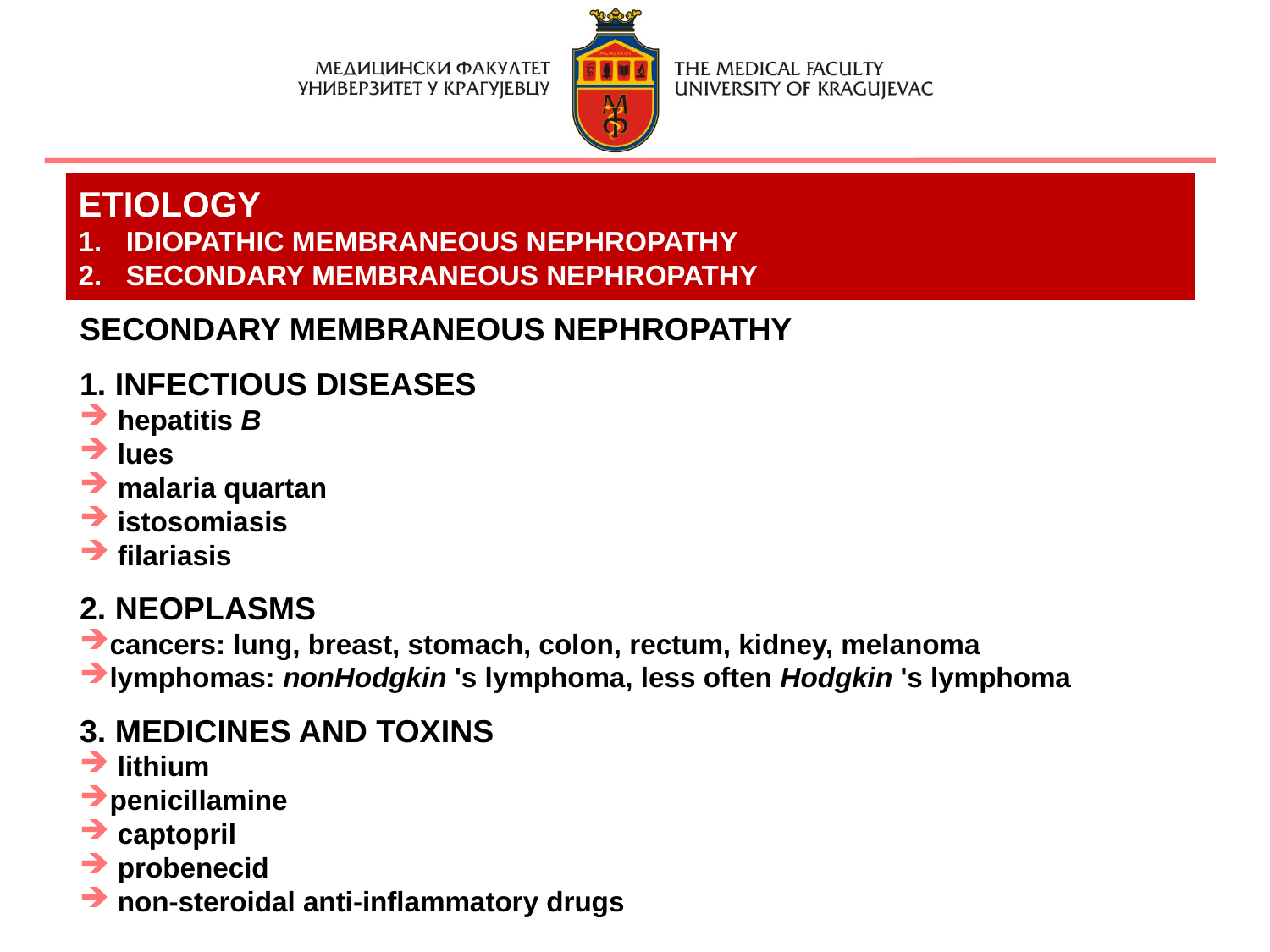

ETIOLOGY
IDIOPATHIC MEMBRANEOUS NEPHROPATHY
SECONDARY MEMBRANEOUS NEPHROPATHY
SECONDARY MEMBRANEOUS NEPHROPATHY

1. INFECTIOUS DISEASES
 hepatitis B
 lues
 malaria quartan
 istosomiasis
 filariasis

2. NEOPLASMS
cancers: lung, breast, stomach, colon, rectum, kidney, melanoma
lymphomas: nonHodgkin 's lymphoma, less often Hodgkin 's lymphoma

3. MEDICINES AND TOXINS
 lithium
penicillamine
 captopril
 probenecid
 non-steroidal anti-inflammatory drugs